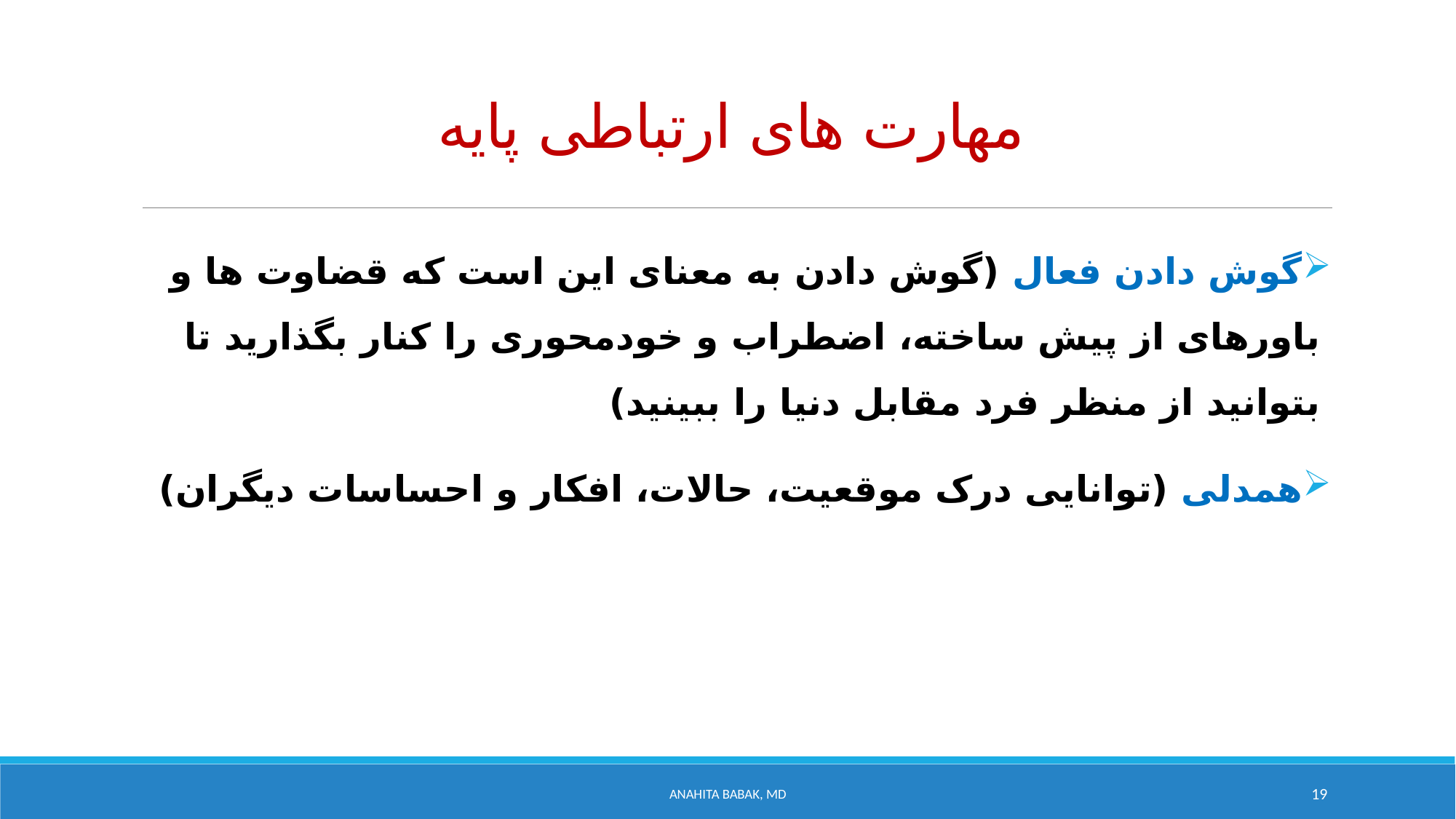

# مهارت های ارتباطی پایه
گوش دادن فعال (گوش دادن به معنای این است که قضاوت ها و باورهای از پیش ساخته، اضطراب و خودمحوری را کنار بگذارید تا بتوانید از منظر فرد مقابل دنیا را ببینید)
همدلی (توانایی درک موقعیت، حالات، افکار و احساسات دیگران)
Anahita Babak, MD
19